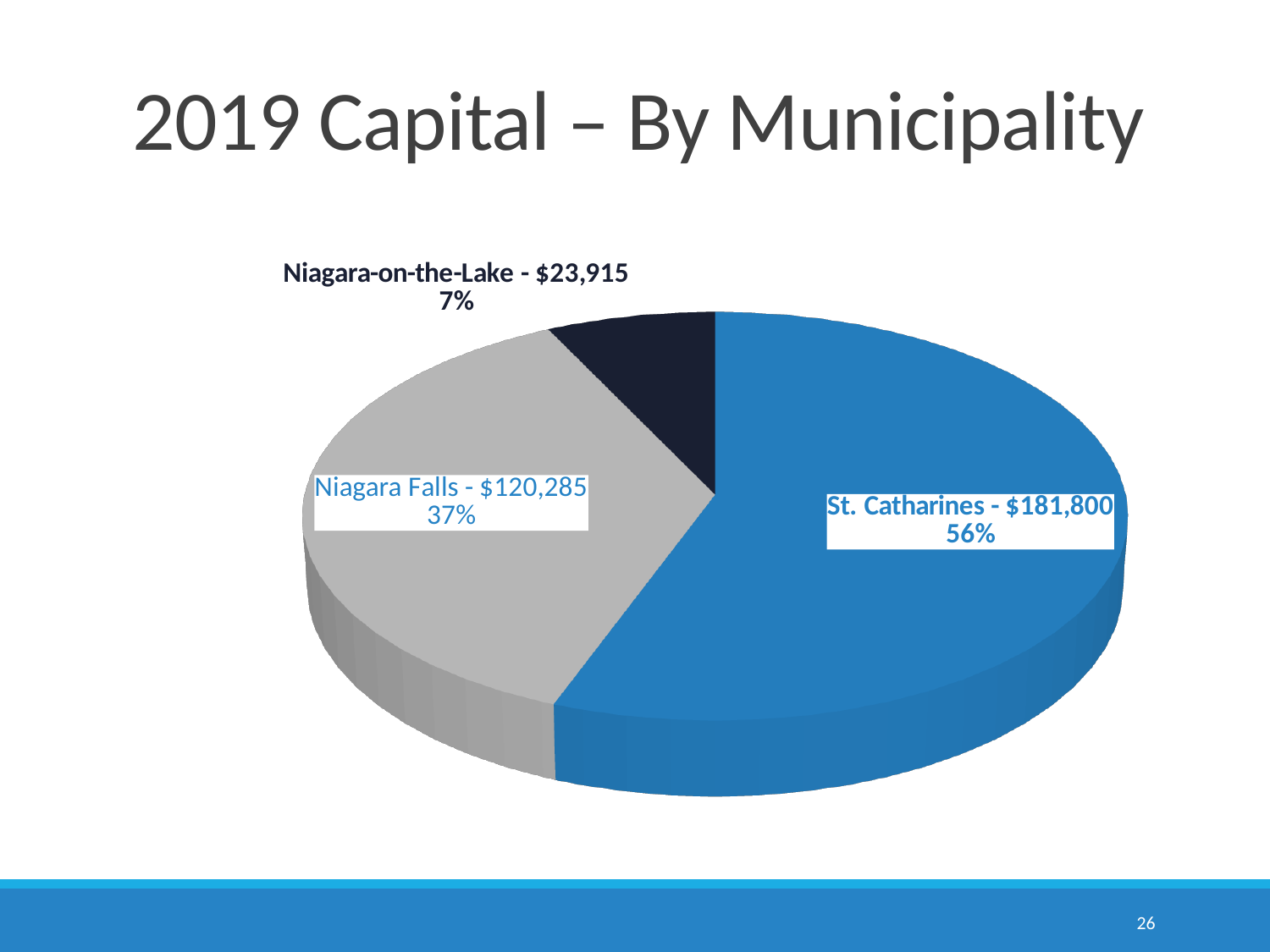

# 2019 Capital – By Municipality

[unsupported chart]

26